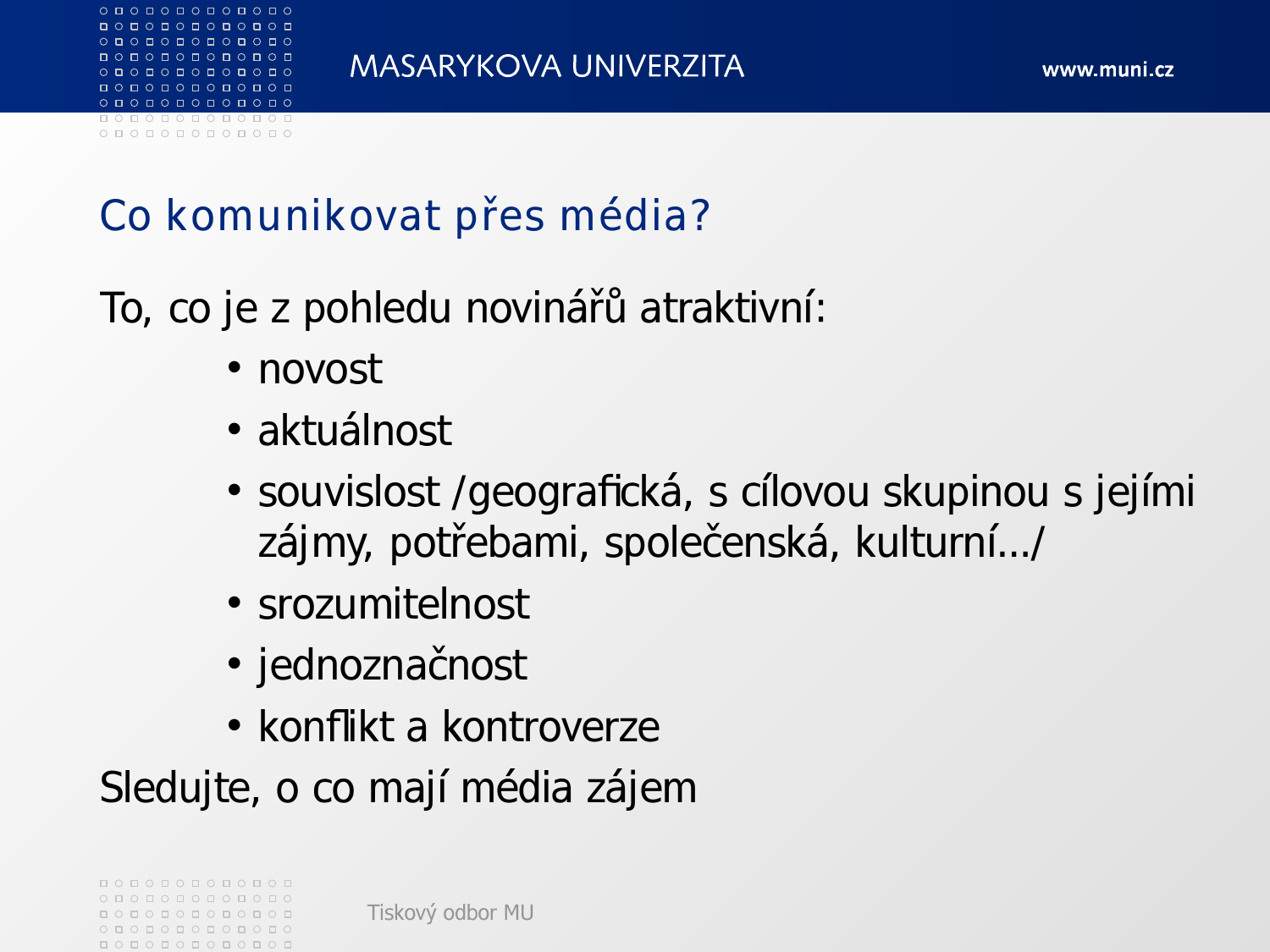

# Co komunikovat přes média?
To, co je z pohledu novinářů atraktivní:
novost
aktuálnost
souvislost /geografická, s cílovou skupinou s jejími zájmy, potřebami, společenská, kulturní…/
srozumitelnost
jednoznačnost
konflikt a kontroverze
Sledujte, o co mají média zájem

Tiskový odbor MU